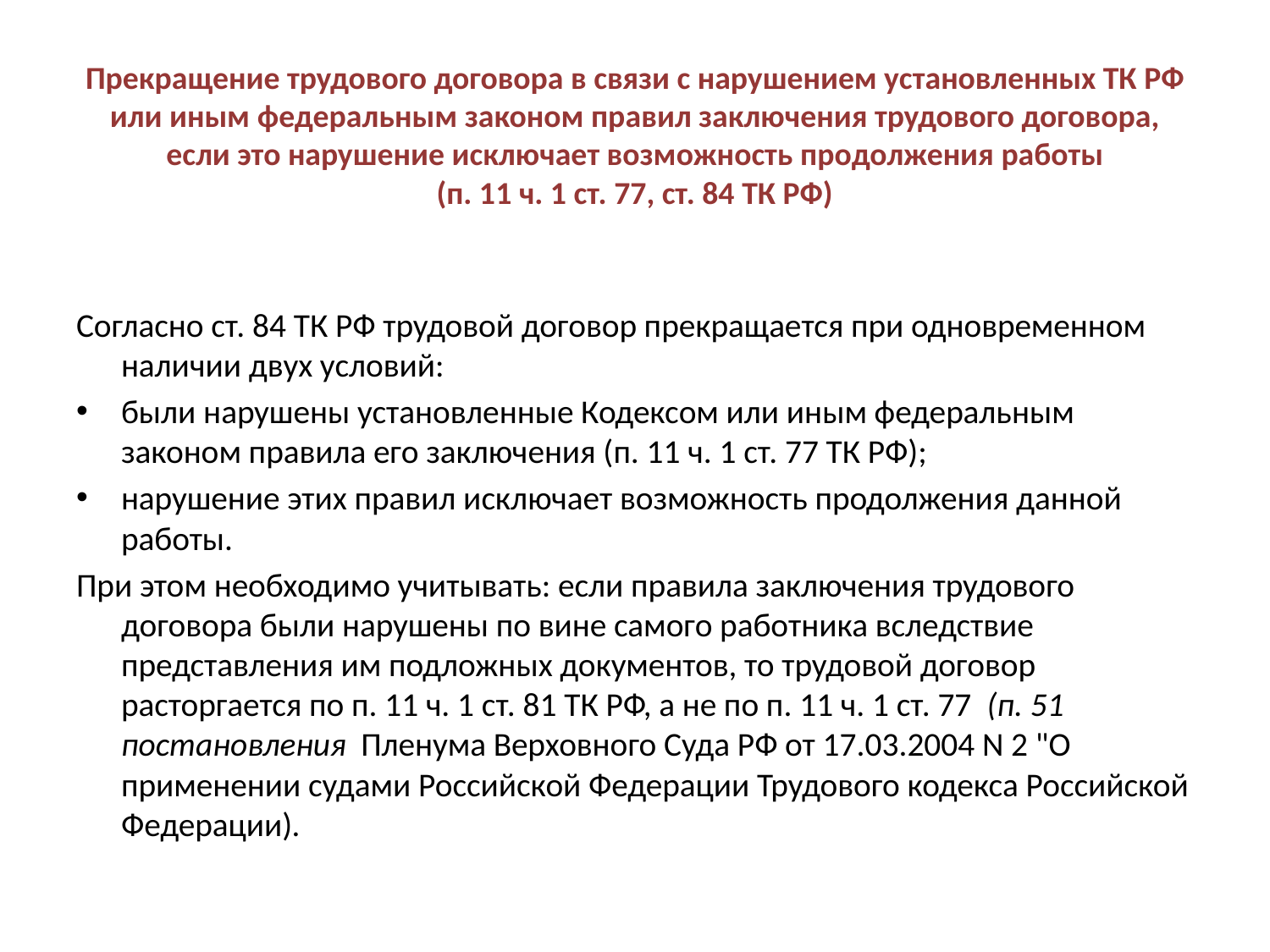

# Прекращение трудового договора в связи с нарушением установленных ТК РФ или иным федеральным законом правил заключения трудового договора, если это нарушение исключает возможность продолжения работы (п. 11 ч. 1 ст. 77, ст. 84 ТК РФ)
Согласно ст. 84 ТК РФ трудовой договор прекращается при одновременном наличии двух условий:
были нарушены установленные Кодексом или иным федеральным законом правила его заключения (п. 11 ч. 1 ст. 77 ТК РФ);
нарушение этих правил исключает возможность продолжения данной работы.
При этом необходимо учитывать: если правила заключения трудового договора были нарушены по вине самого работника вследствие представления им подложных документов, то трудовой договор расторгается по п. 11 ч. 1 ст. 81 ТК РФ, а не по п. 11 ч. 1 ст. 77  (п. 51 постановления  Пленума Верховного Суда РФ от 17.03.2004 N 2 "О применении судами Российской Федерации Трудового кодекса Российской Федерации).